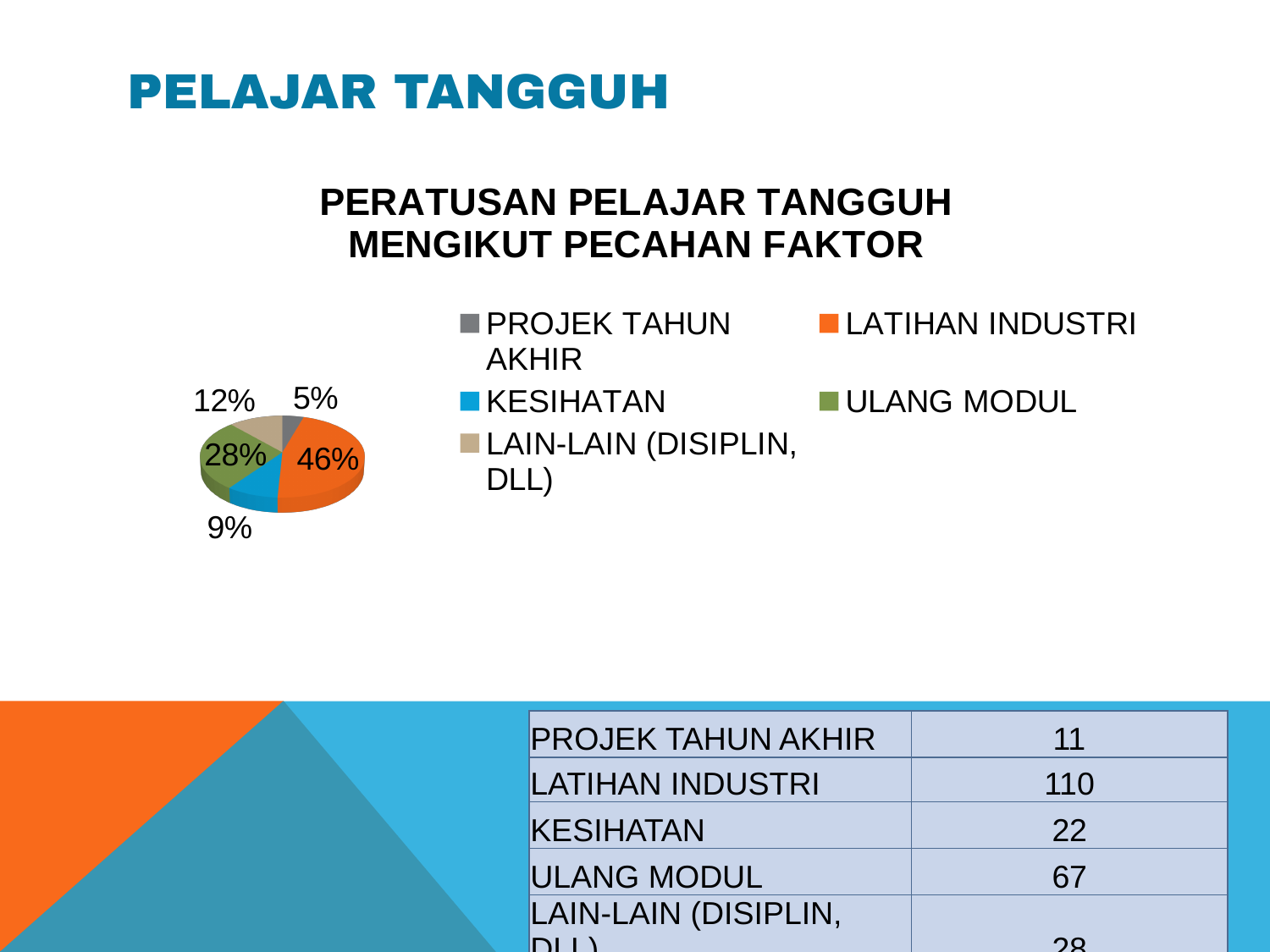

# PELAJAR TANGGUH

[unsupported chart]

| PROJEK TAHUN AKHIR | 11 |
| --- | --- |
| LATIHAN INDUSTRI | 110 |
| KESIHATAN | 22 |
| ULANG MODUL | 67 |
| LAIN-LAIN (DISIPLIN, DLL) | 28 |